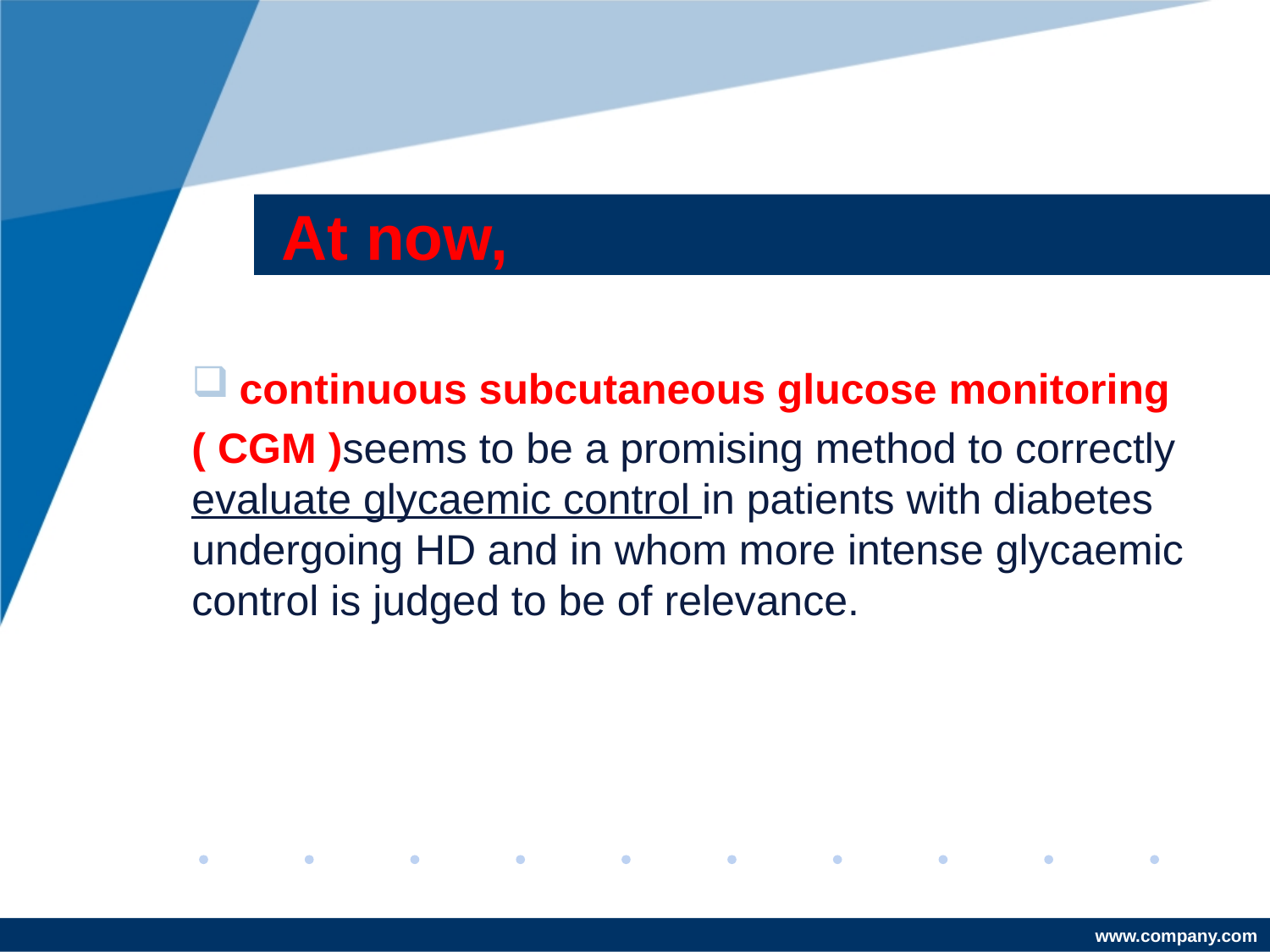

# At now,

continuous subcutaneous glucose monitoring
( CGM )seems to be a promising method to correctly evaluate glycaemic control in patients with diabetes undergoing HD and in whom more intense glycaemic control is judged to be of relevance.